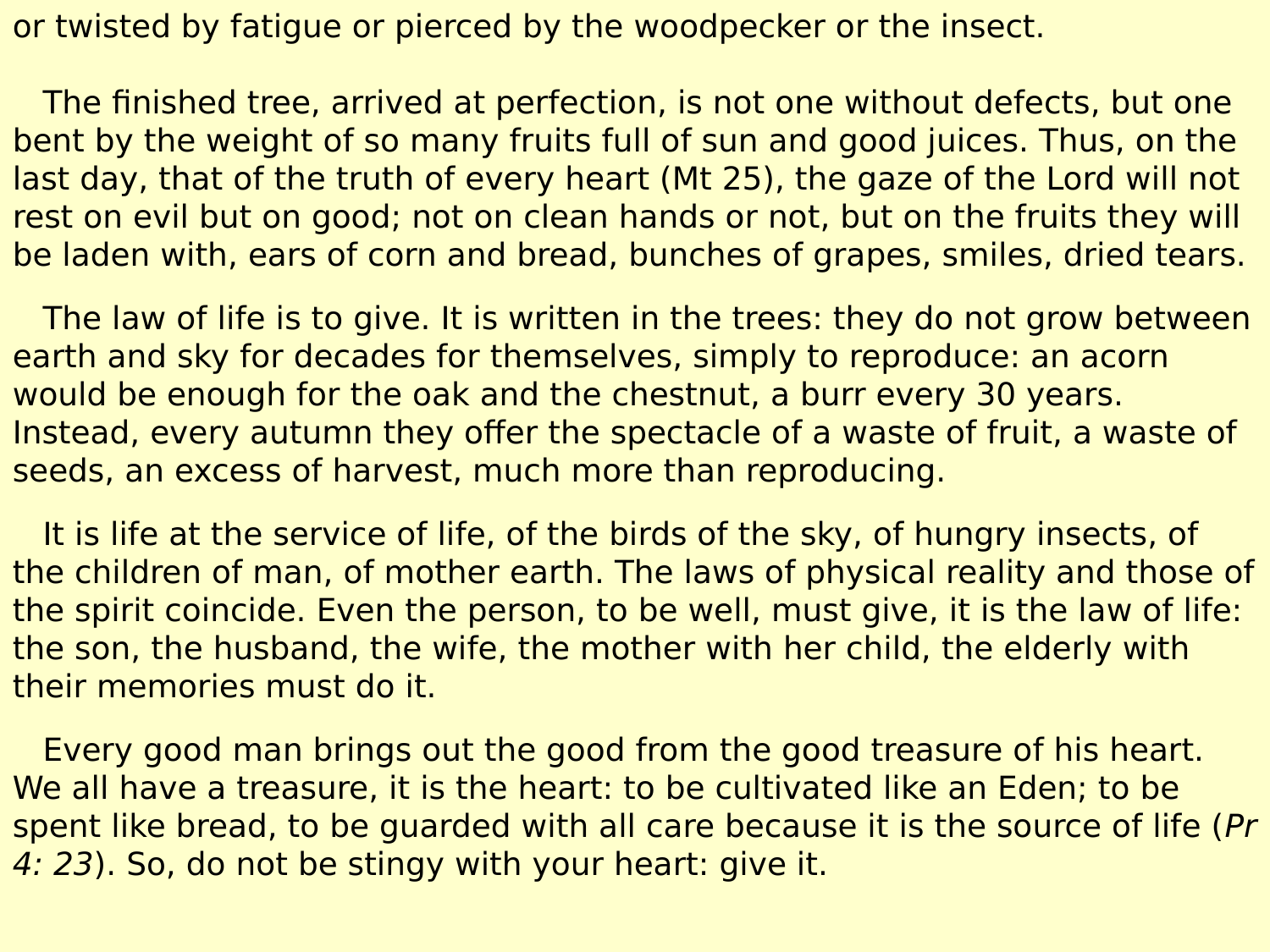

or twisted by fatigue or pierced by the woodpecker or the insect.

   The finished tree, arrived at perfection, is not one without defects, but one bent by the weight of so many fruits full of sun and good juices. Thus, on the last day, that of the truth of every heart (Mt 25), the gaze of the Lord will not rest on evil but on good; not on clean hands or not, but on the fruits they will be laden with, ears of corn and bread, bunches of grapes, smiles, dried tears.

   The law of life is to give. It is written in the trees: they do not grow between earth and sky for decades for themselves, simply to reproduce: an acorn would be enough for the oak and the chestnut, a burr every 30 years. Instead, every autumn they offer the spectacle of a waste of fruit, a waste of seeds, an excess of harvest, much more than reproducing.

   It is life at the service of life, of the birds of the sky, of hungry insects, of the children of man, of mother earth. The laws of physical reality and those of the spirit coincide. Even the person, to be well, must give, it is the law of life: the son, the husband, the wife, the mother with her child, the elderly with their memories must do it.

   Every good man brings out the good from the good treasure of his heart. We all have a treasure, it is the heart: to be cultivated like an Eden; to be spent like bread, to be guarded with all care because it is the source of life (Pr 4: 23). So, do not be stingy with your heart: give it.